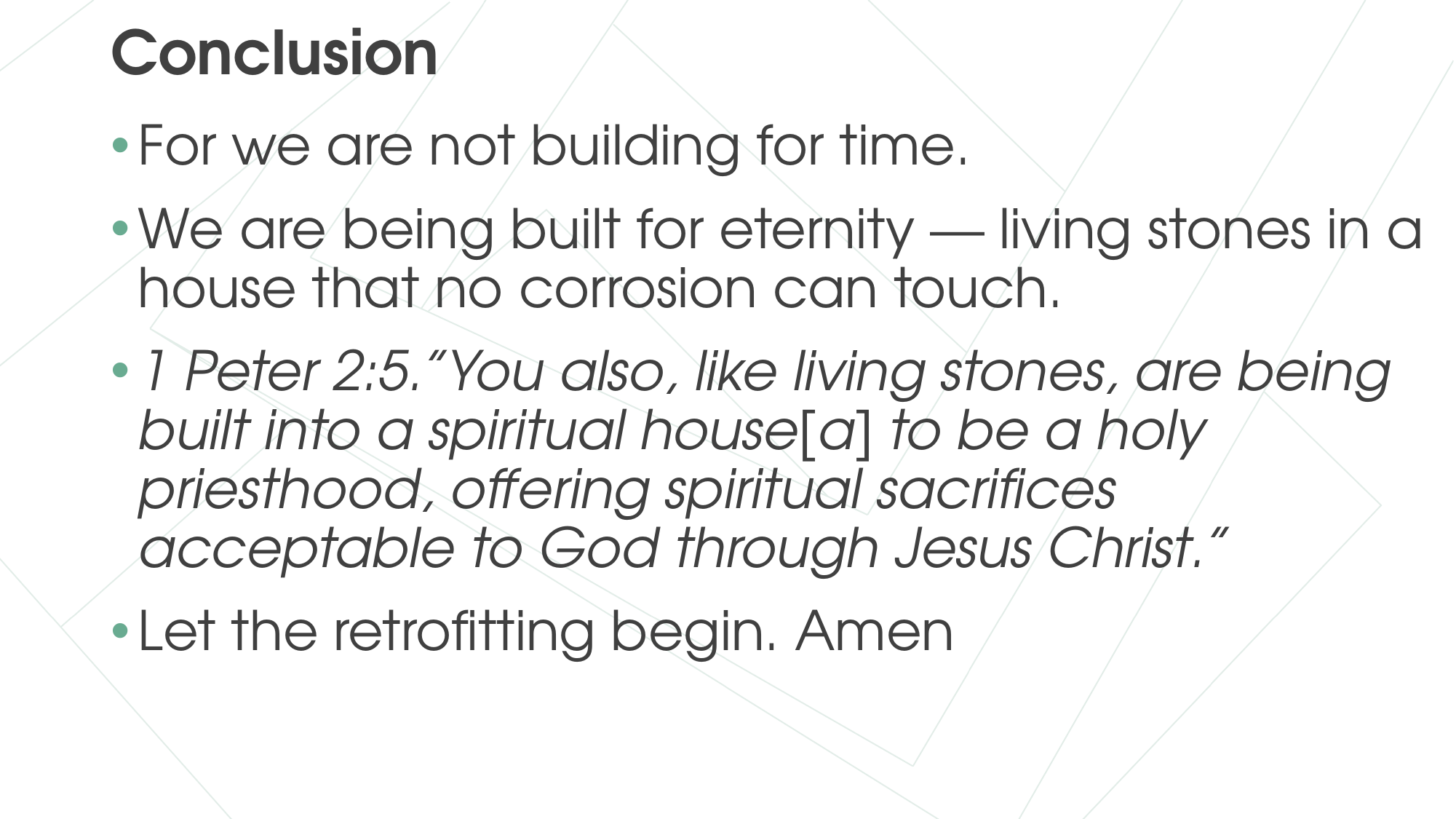

# Conclusion
For we are not building for time.
We are being built for eternity — living stones in a house that no corrosion can touch.
1 Peter 2:5.”You also, like living stones, are being built into a spiritual house[a] to be a holy priesthood, offering spiritual sacrifices acceptable to God through Jesus Christ.”
Let the retrofitting begin. Amen